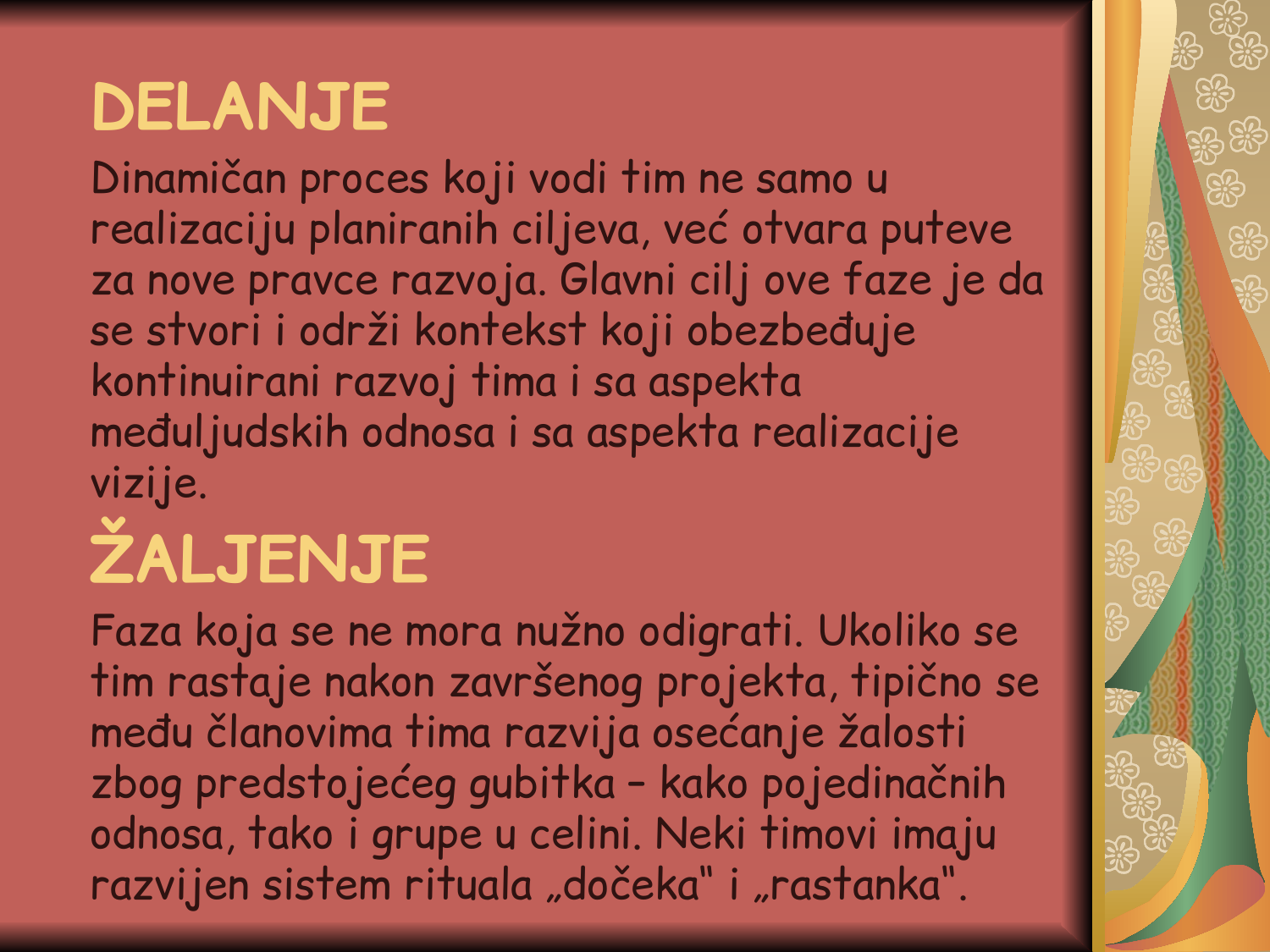

DELANJE
	Dinamičan proces koji vodi tim ne samo u realizaciju planiranih ciljeva, već otvara puteve za nove pravce razvoja. Glavni cilj ove faze je da se stvori i održi kontekst koji obezbeđuje kontinuirani razvoj tima i sa aspekta međuljudskih odnosa i sa aspekta realizacije vizije.
	ŽALJENJE
	Faza koja se ne mora nužno odigrati. Ukoliko se tim rastaje nakon završenog projekta, tipično se među članovima tima razvija osećanje žalosti zbog predstojećeg gubitka – kako pojedinačnih odnosa, tako i grupe u celini. Neki timovi imaju razvijen sistem rituala „dočeka“ i „rastanka“.